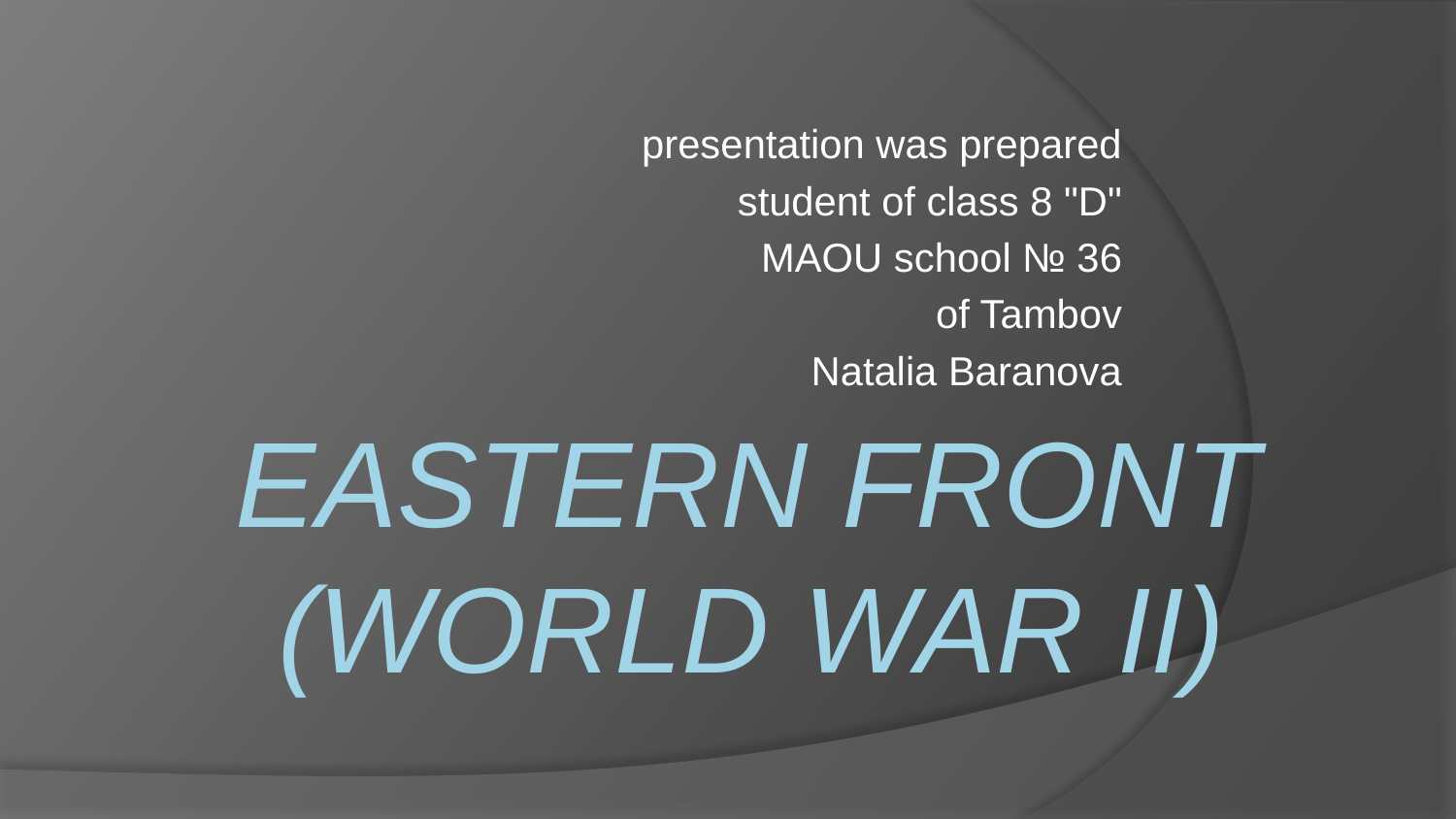

presentation was prepared
student of class 8 "D"
MAOU school № 36
of Tambov
Natalia Baranova
# Eastern Front (World War II)